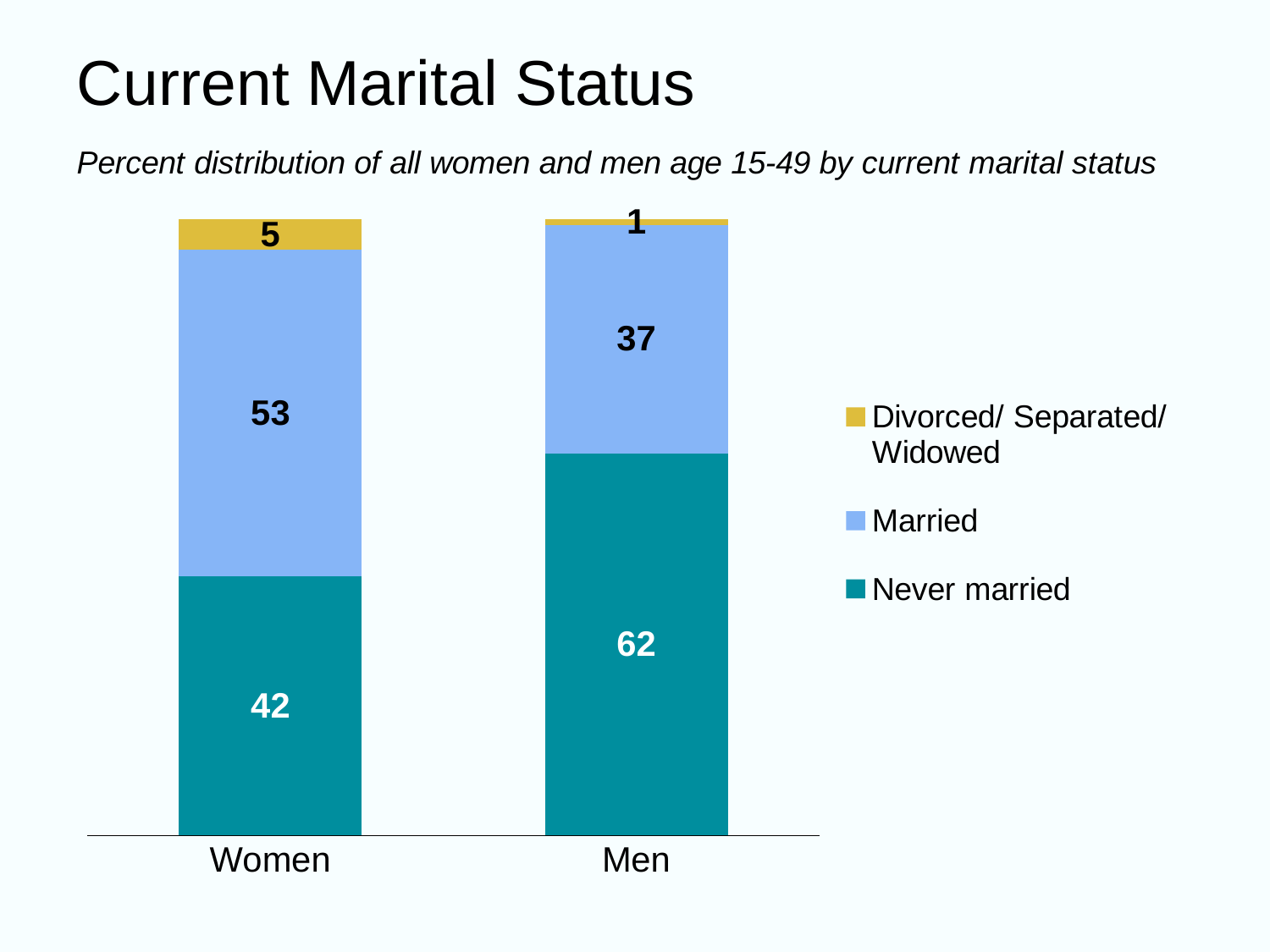

### Chart

| Category | Never married | Married | Divorced/ Separated/ Widowed |
|---|---|---|---|
| Women | 42.0 | 53.0 | 5.0 |
| Men | 62.0 | 37.0 | 1.0 |